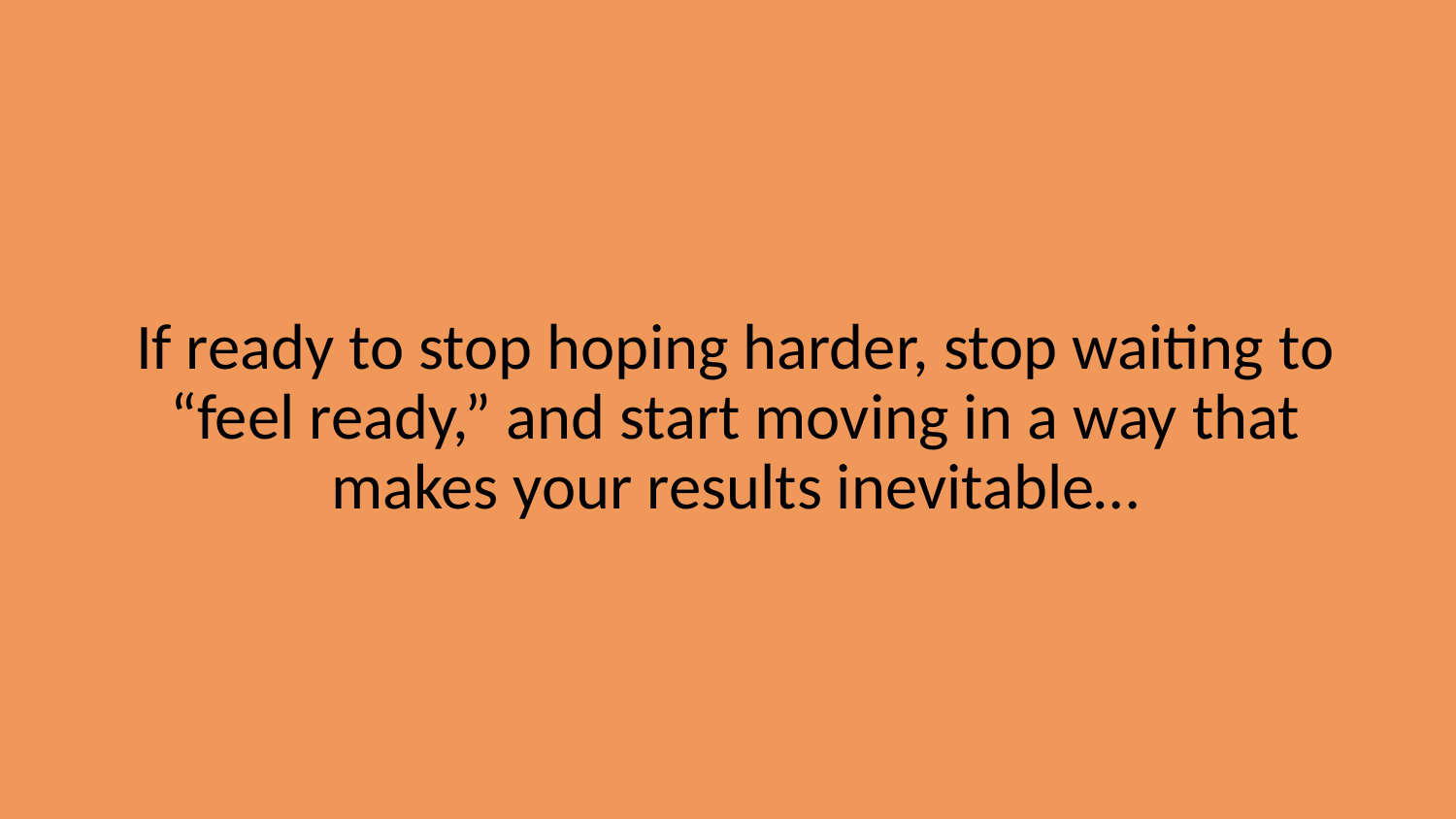

If ready to stop hoping harder, stop waiting to “feel ready,” and start moving in a way that makes your results inevitable…